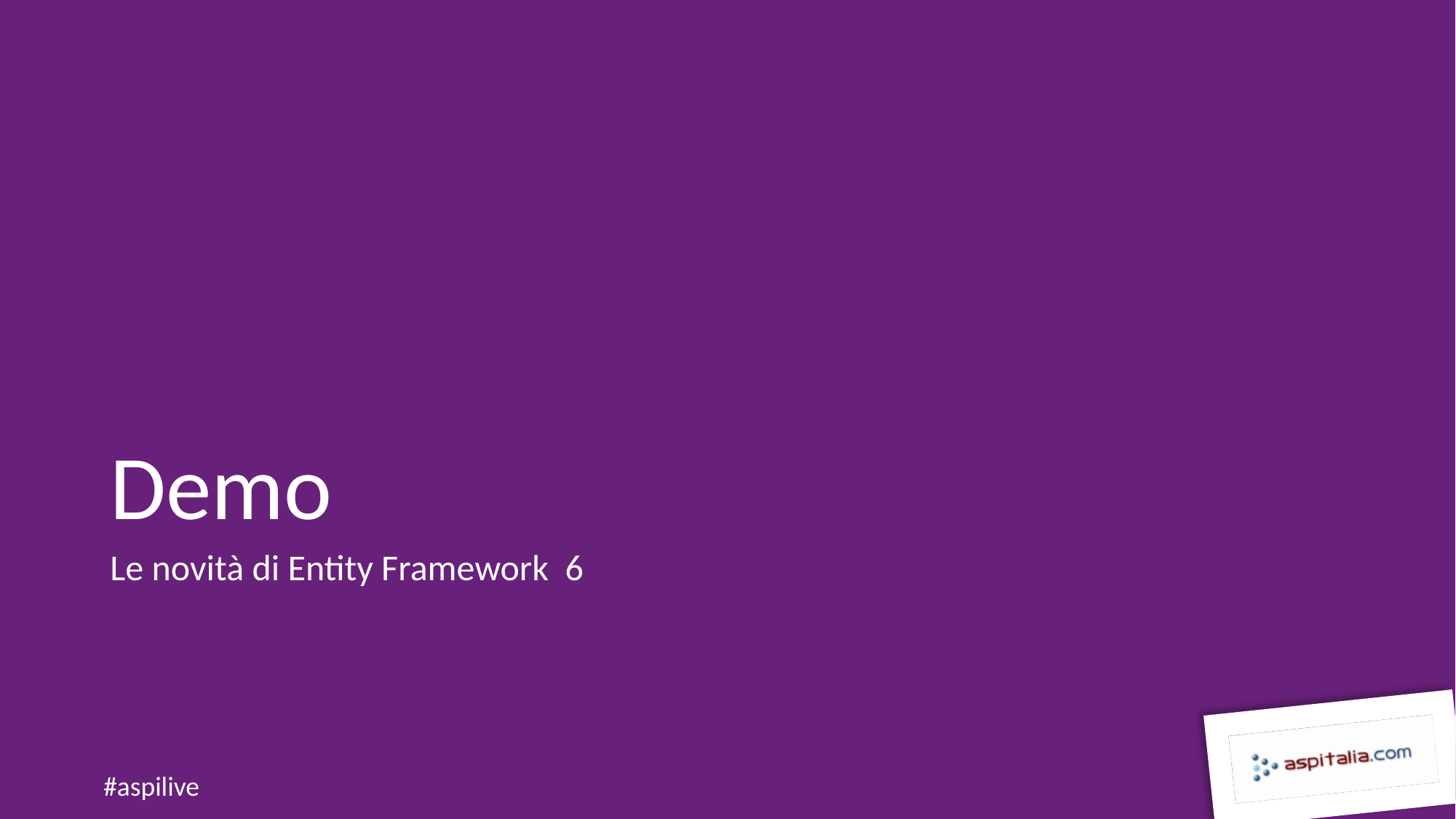

# Demo
Le novità di Entity Framework  6